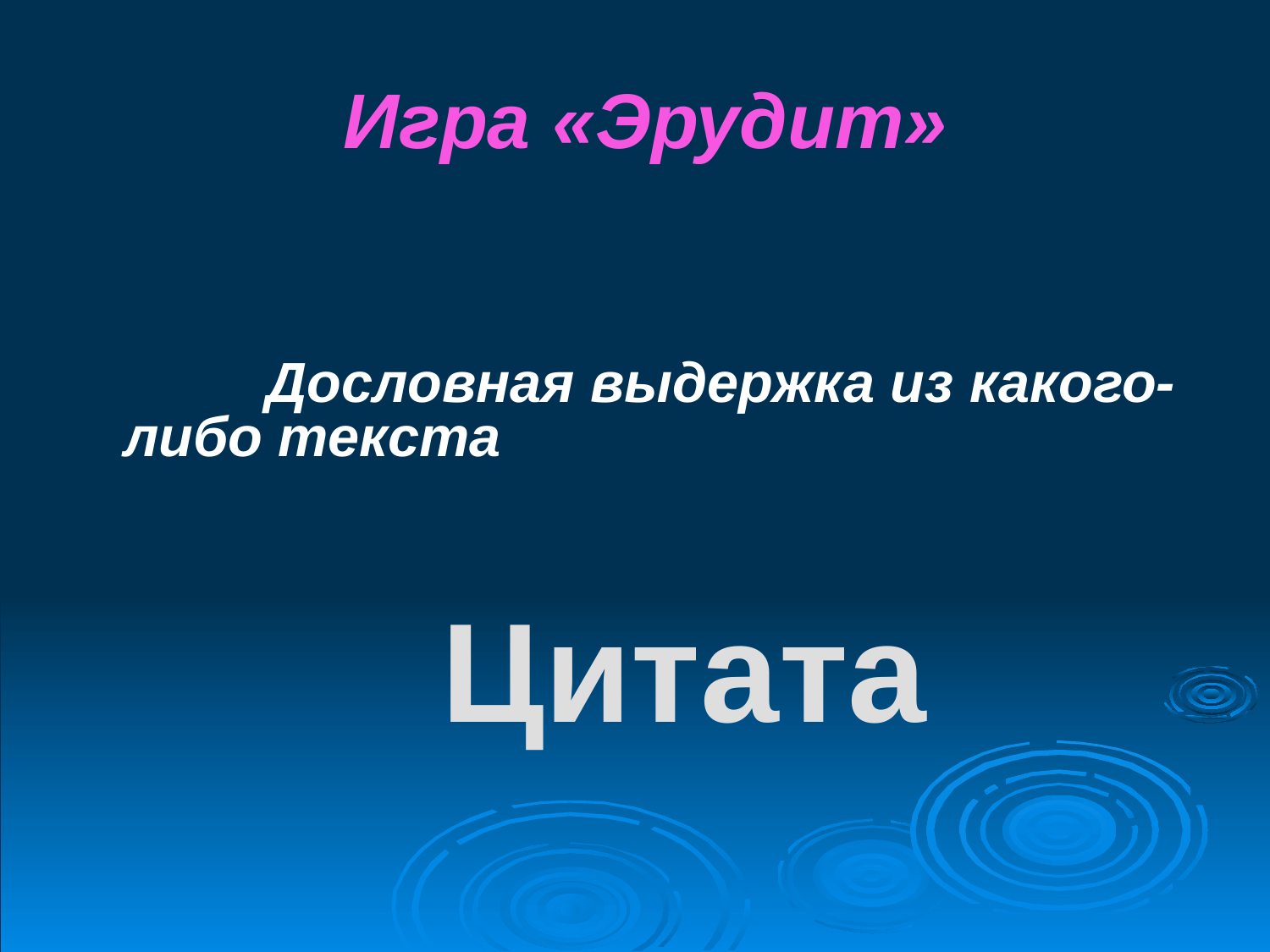

# Игра «Эрудит»

		 Дословная выдержка из какого-либо текста
Цитата